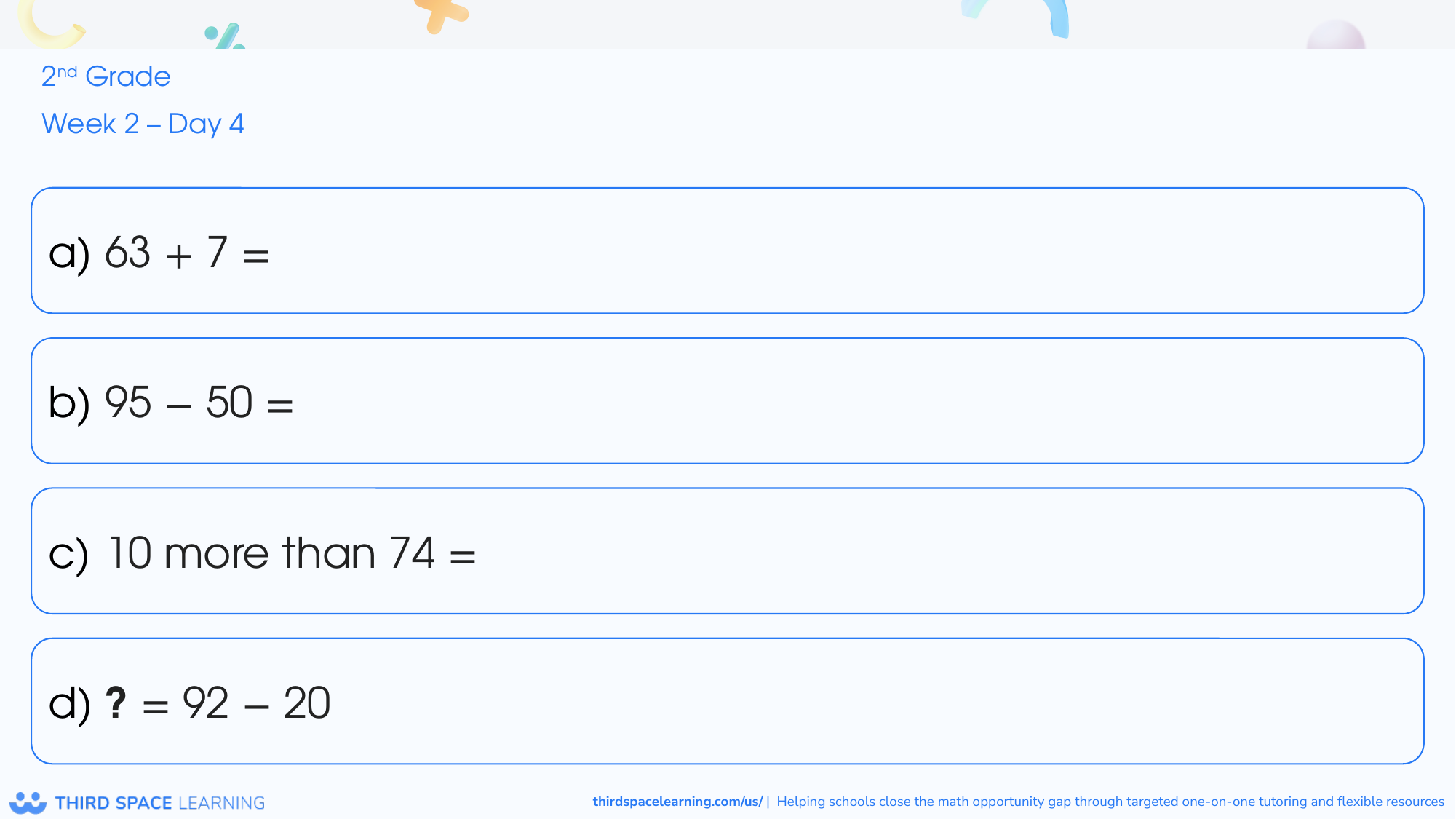

2nd Grade
Week 2 – Day 4
63 + 7 =
95 − 50 =
10 more than 74 =
? = 92 − 20